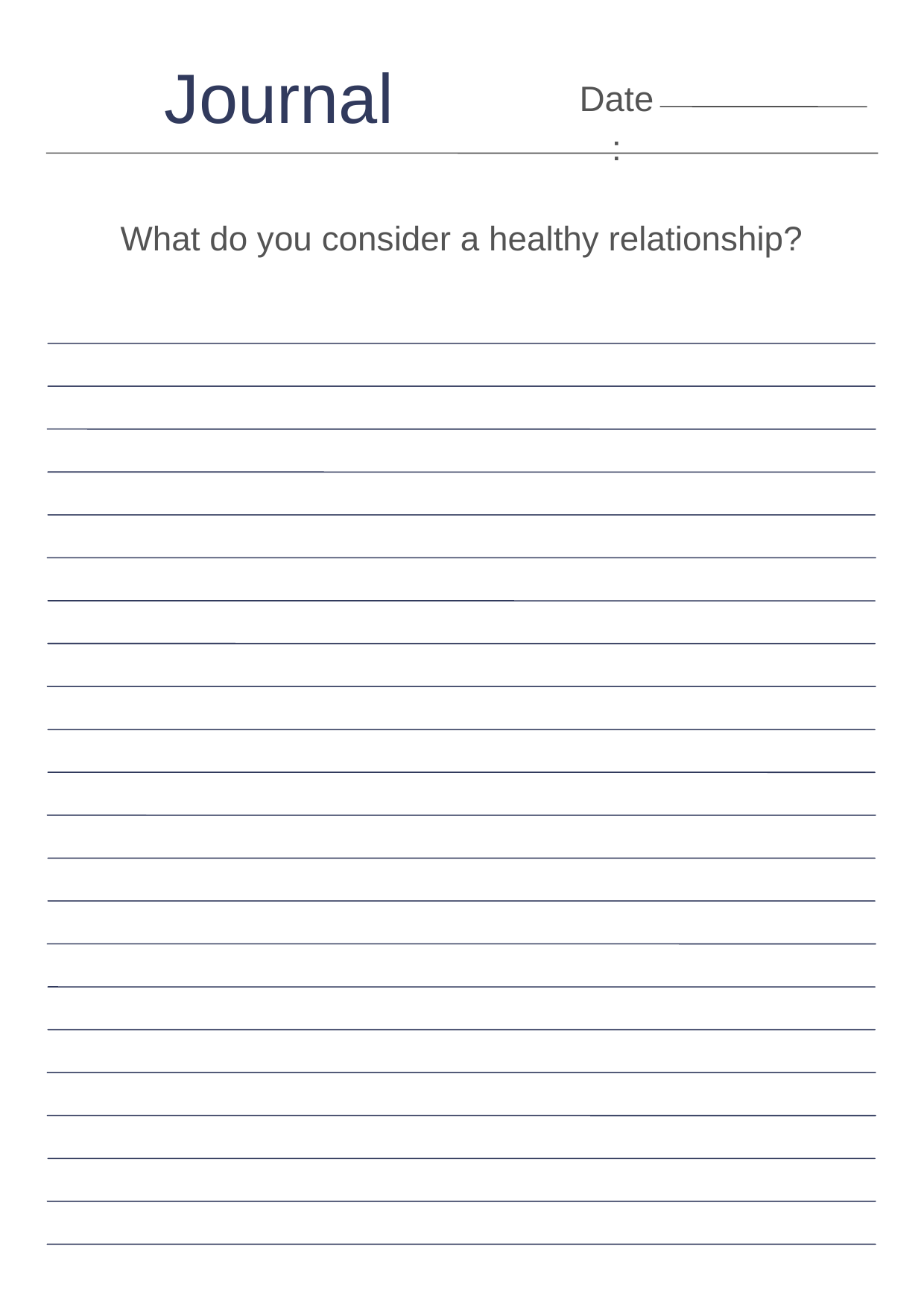

Journal
Date:

What do you consider a healthy relationship?